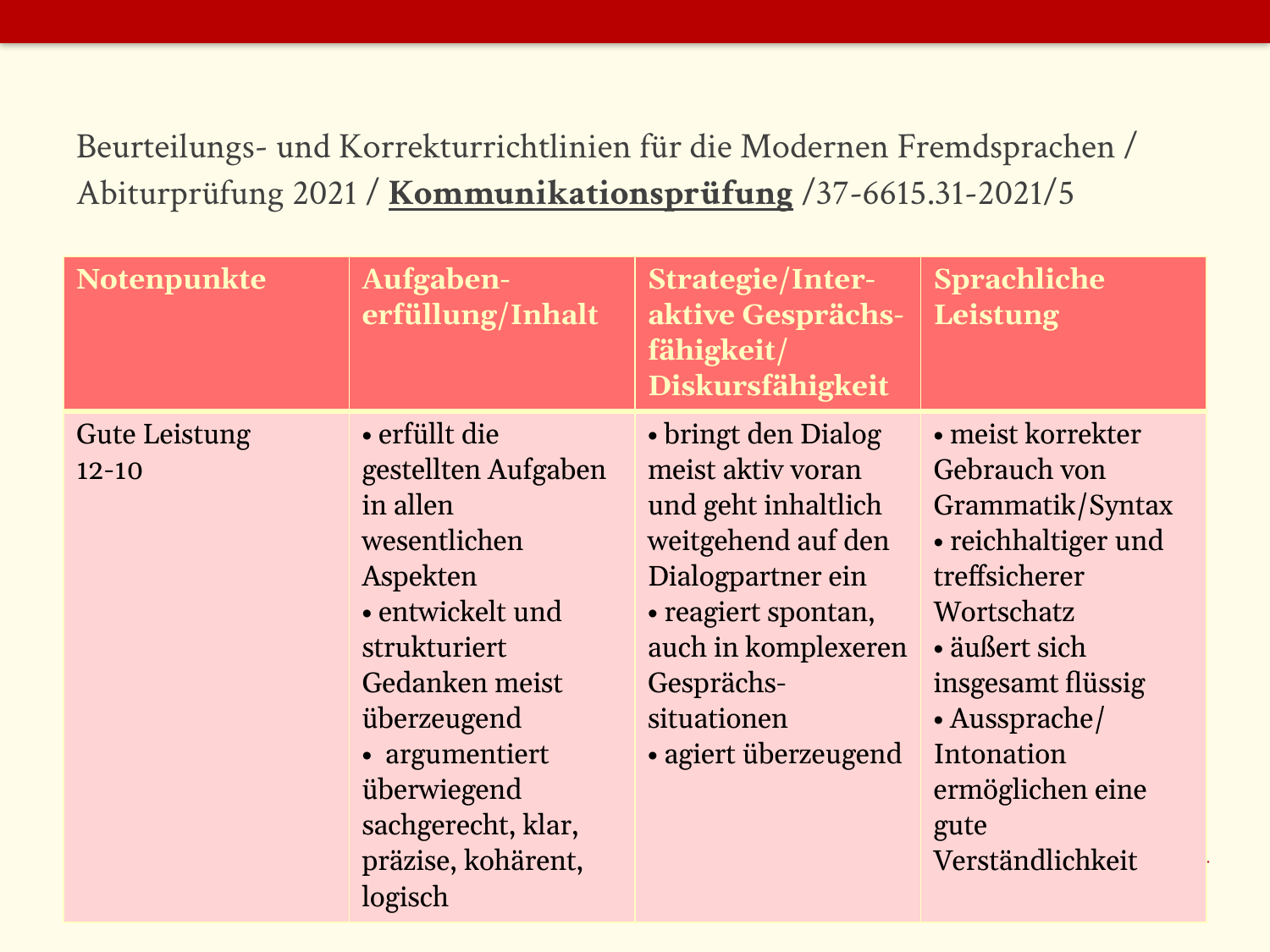

# Beurteilungs- und Korrekturrichtlinien für die Modernen Fremdsprachen / Abiturprüfung 2021 / Kommunikationsprüfung /37-6615.31-2021/5
| Notenpunkte | Aufgaben-erfüllung/Inhalt | Strategie/Inter-aktive Gesprächs-fähigkeit/ Diskursfähigkeit | Sprachliche Leistung |
| --- | --- | --- | --- |
| Gute Leistung 12-10 | erfüllt die gestellten Aufgaben in allen wesentlichen Aspekten entwickelt und strukturiert Gedanken meist überzeugend argumentiert überwiegend sachgerecht, klar, präzise, kohärent, logisch | bringt den Dialog meist aktiv voran und geht inhaltlich weitgehend auf den Dialogpartner ein reagiert spontan, auch in komplexeren Gesprächs-situationen agiert überzeugend | meist korrekter Gebrauch von Grammatik/Syntax reichhaltiger und treffsicherer Wortschatz äußert sich insgesamt flüssig Aussprache/ Intonation ermöglichen eine gute Verständlichkeit |